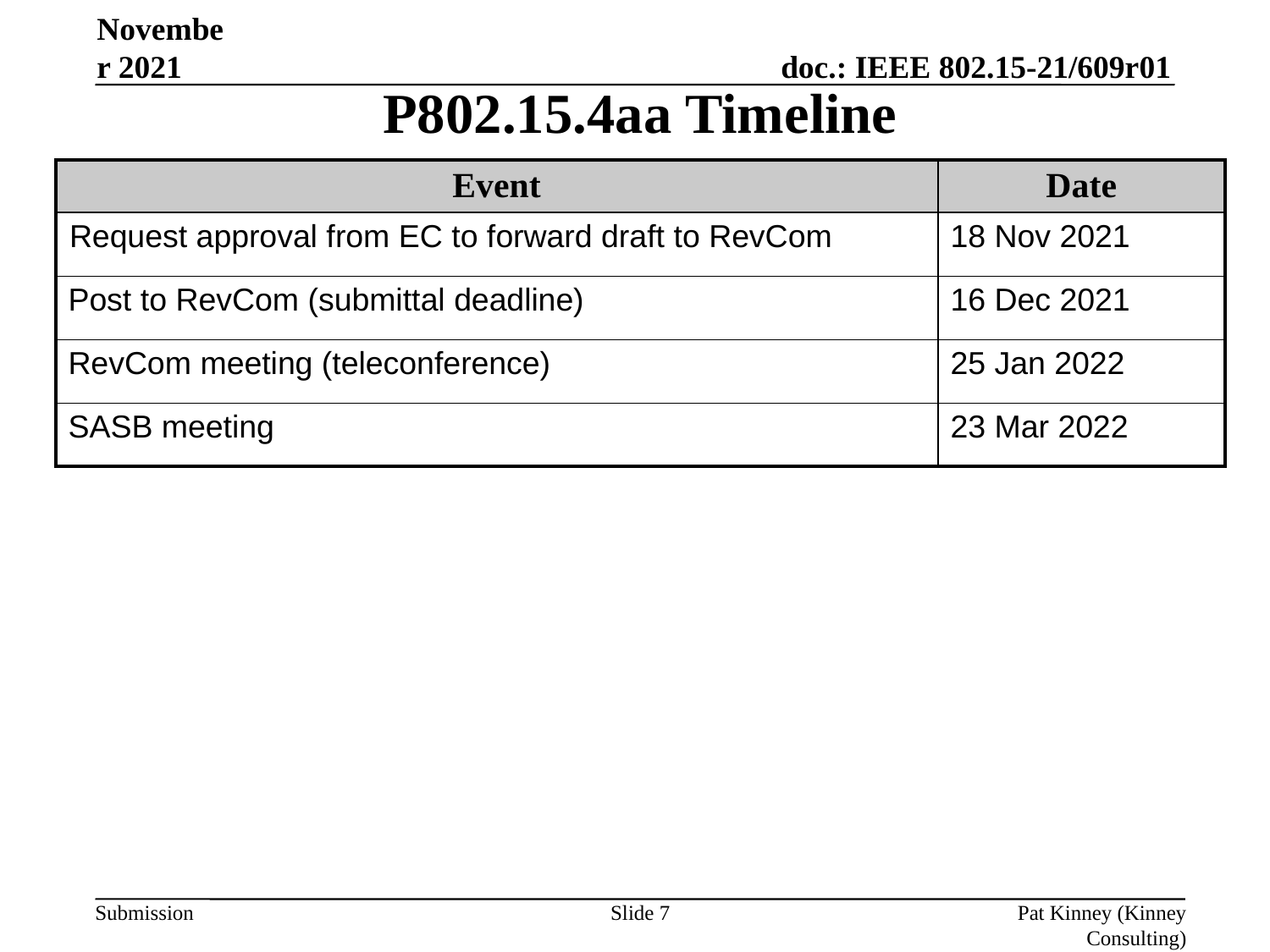

November 2021
# P802.15.4aa Timeline
| Event | Date |
| --- | --- |
| Request approval from EC to forward draft to RevCom | 18 Nov 2021 |
| Post to RevCom (submittal deadline) | 16 Dec 2021 |
| RevCom meeting (teleconference) | 25 Jan 2022 |
| SASB meeting | 23 Mar 2022 |
Slide 7
Pat Kinney (Kinney Consulting)